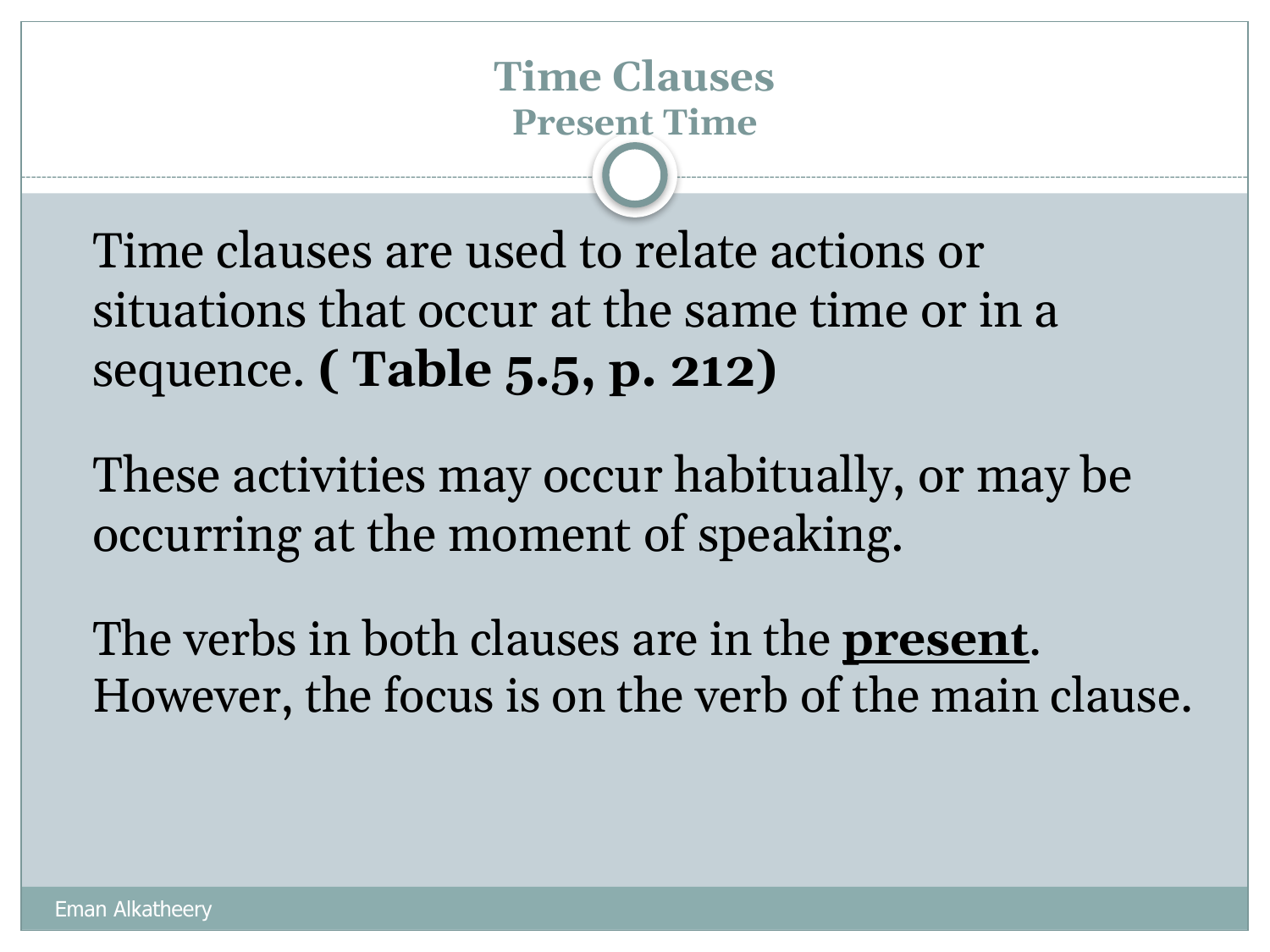

# Time Clauses Present Time
	Time clauses are used to relate actions or situations that occur at the same time or in a sequence. ( Table 5.5, p. 212)

	These activities may occur habitually, or may be occurring at the moment of speaking.

	The verbs in both clauses are in the present. However, the focus is on the verb of the main clause.
Eman Alkatheery